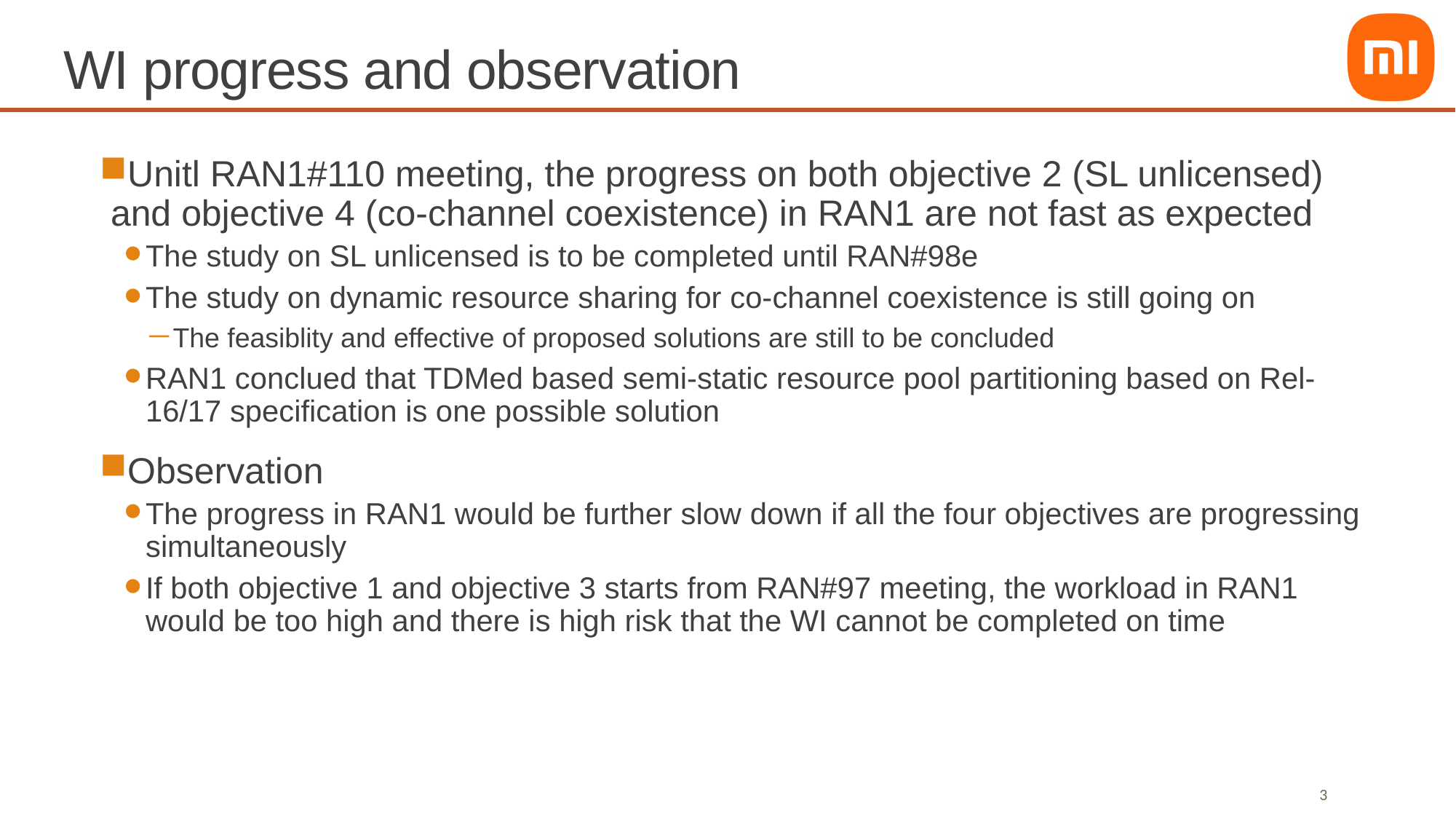

# WI progress and observation
Unitl RAN1#110 meeting, the progress on both objective 2 (SL unlicensed) and objective 4 (co-channel coexistence) in RAN1 are not fast as expected
The study on SL unlicensed is to be completed until RAN#98e
The study on dynamic resource sharing for co-channel coexistence is still going on
The feasiblity and effective of proposed solutions are still to be concluded
RAN1 conclued that TDMed based semi-static resource pool partitioning based on Rel-16/17 specification is one possible solution
Observation
The progress in RAN1 would be further slow down if all the four objectives are progressing simultaneously
If both objective 1 and objective 3 starts from RAN#97 meeting, the workload in RAN1 would be too high and there is high risk that the WI cannot be completed on time